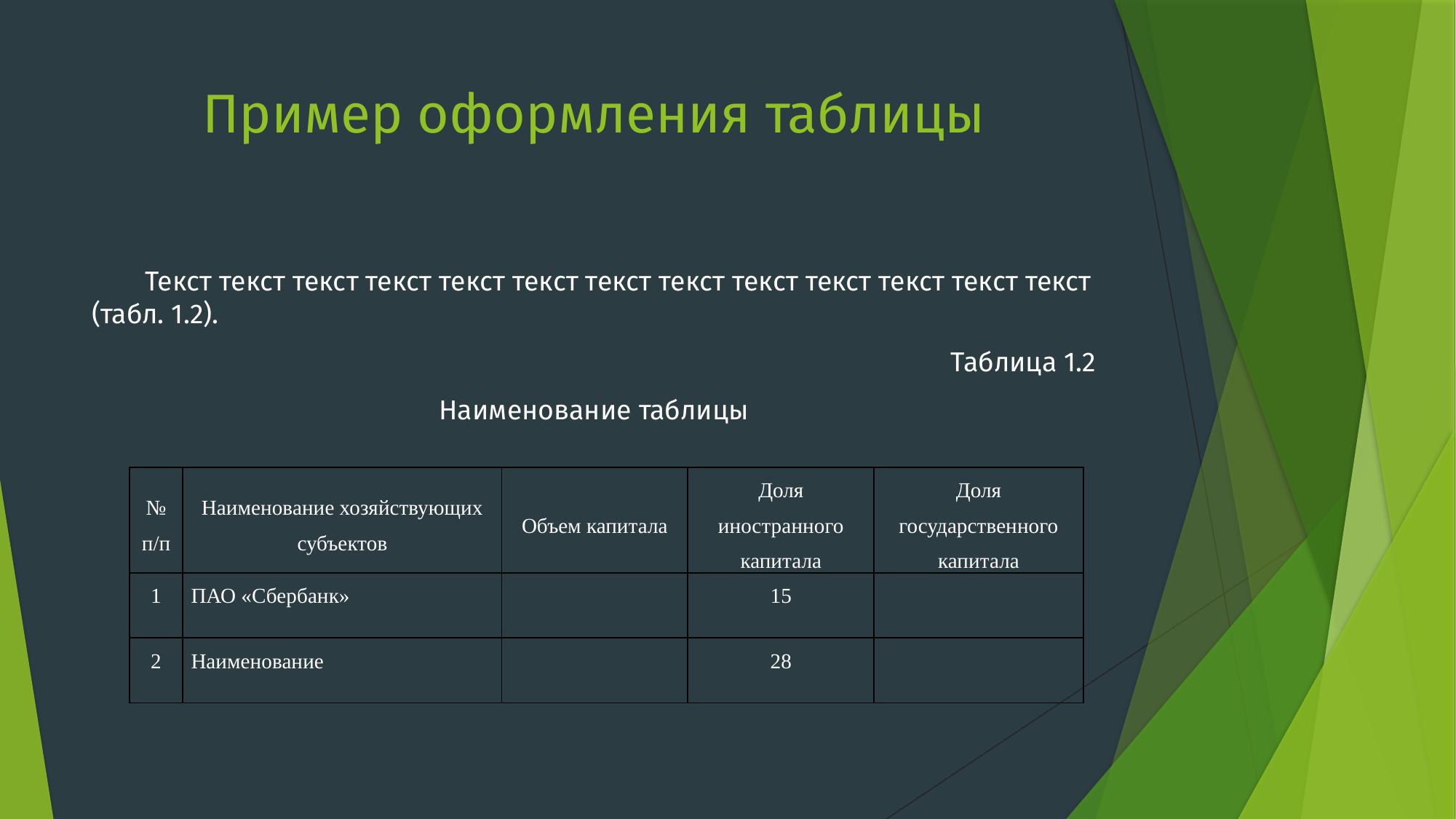

# Пример оформления таблицы
Текст текст текст текст текст текст текст текст текст текст текст текст текст (табл. 1.2).
Таблица 1.2
Наименование таблицы

| № п/п | Наименование хозяйствующих субъектов | Объем капитала | Доля иностранного капитала | Доля государственного капитала |
| --- | --- | --- | --- | --- |
| 1 | ПАО «Сбербанк» |  | 15 |  |
| 2 | Наименование |  | 28 |  |